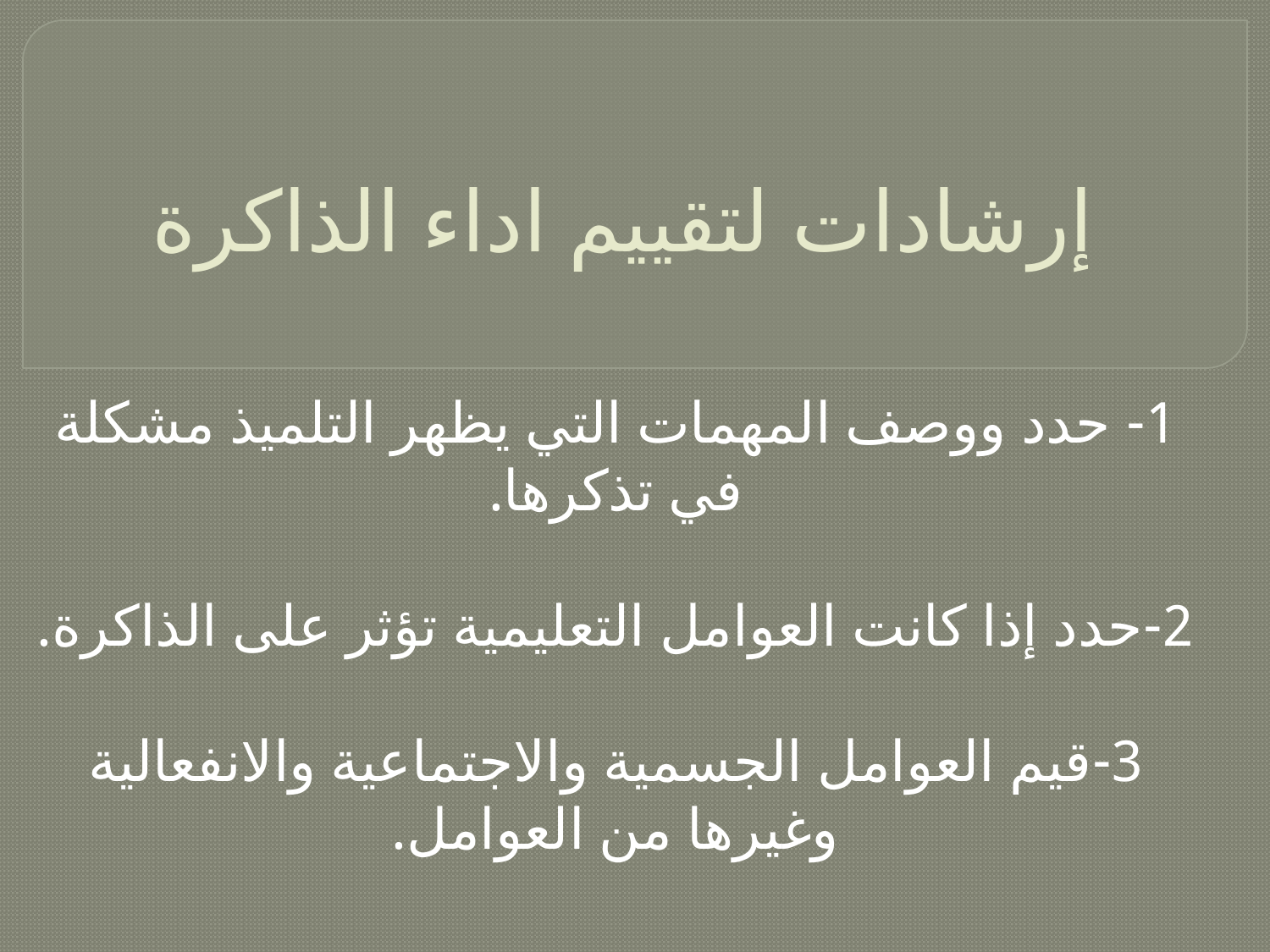

# إرشادات لتقييم اداء الذاكرة
1- حدد ووصف المهمات التي يظهر التلميذ مشكلة في تذكرها.

2-حدد إذا كانت العوامل التعليمية تؤثر على الذاكرة.

3-قيم العوامل الجسمية والاجتماعية والانفعالية وغيرها من العوامل.